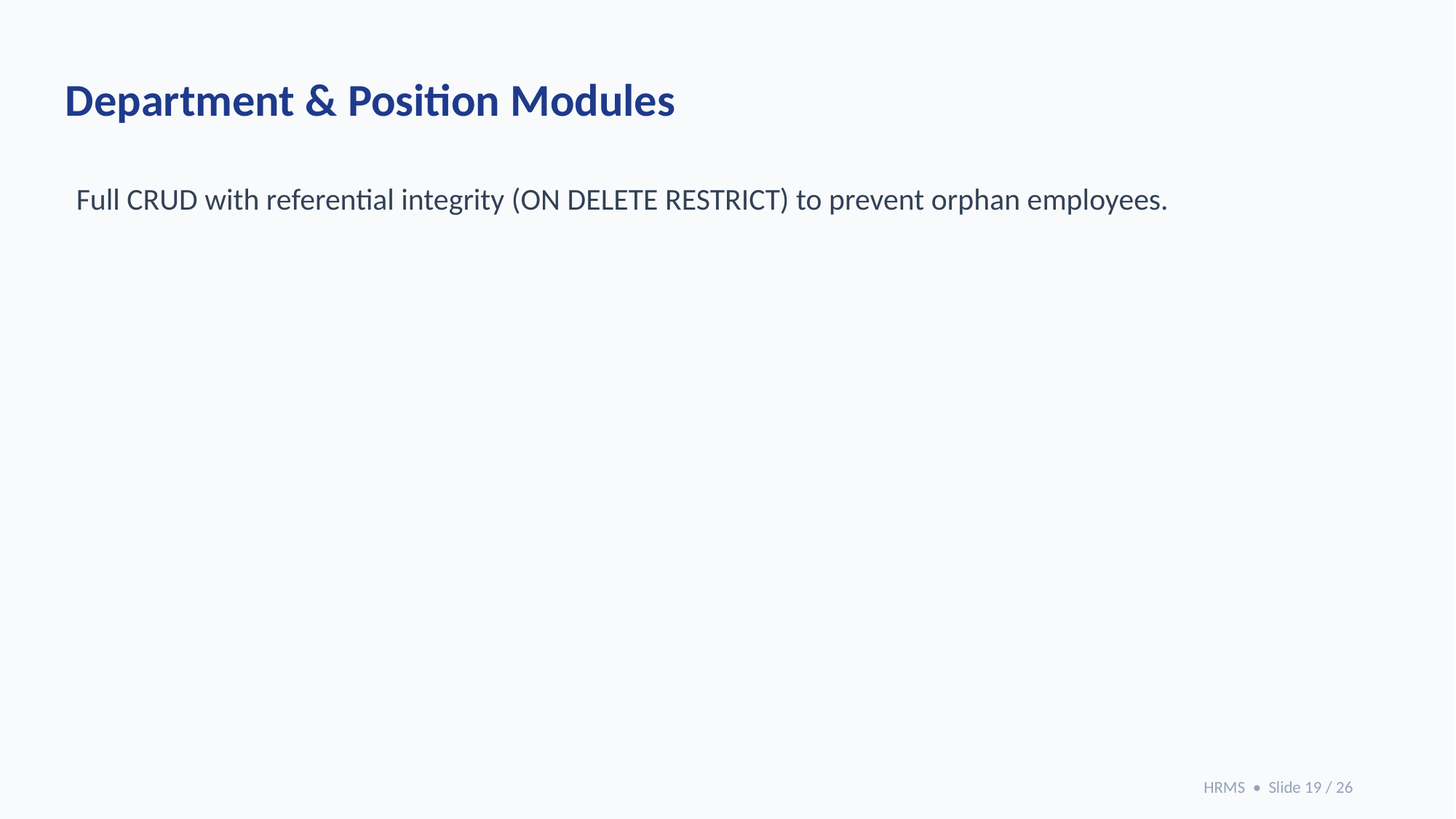

Department & Position Modules
Full CRUD with referential integrity (ON DELETE RESTRICT) to prevent orphan employees.
HRMS  •  Slide 19 / 26